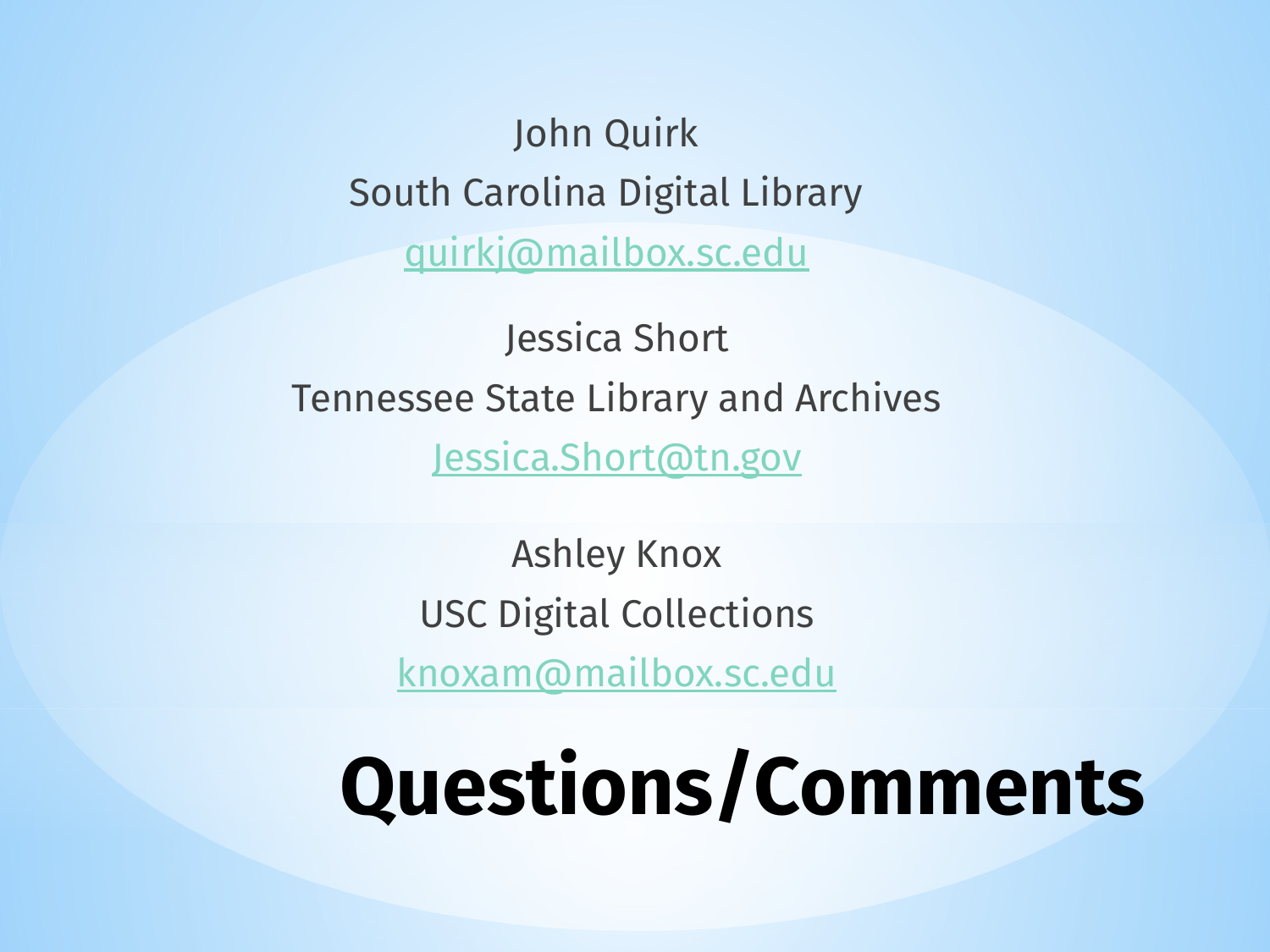

John Quirk
South Carolina Digital Library
quirkj@mailbox.sc.edu

Jessica Short
Tennessee State Library and Archives
Jessica.Short@tn.gov

Ashley Knox
USC Digital Collections
knoxam@mailbox.sc.edu

# Questions/Comments